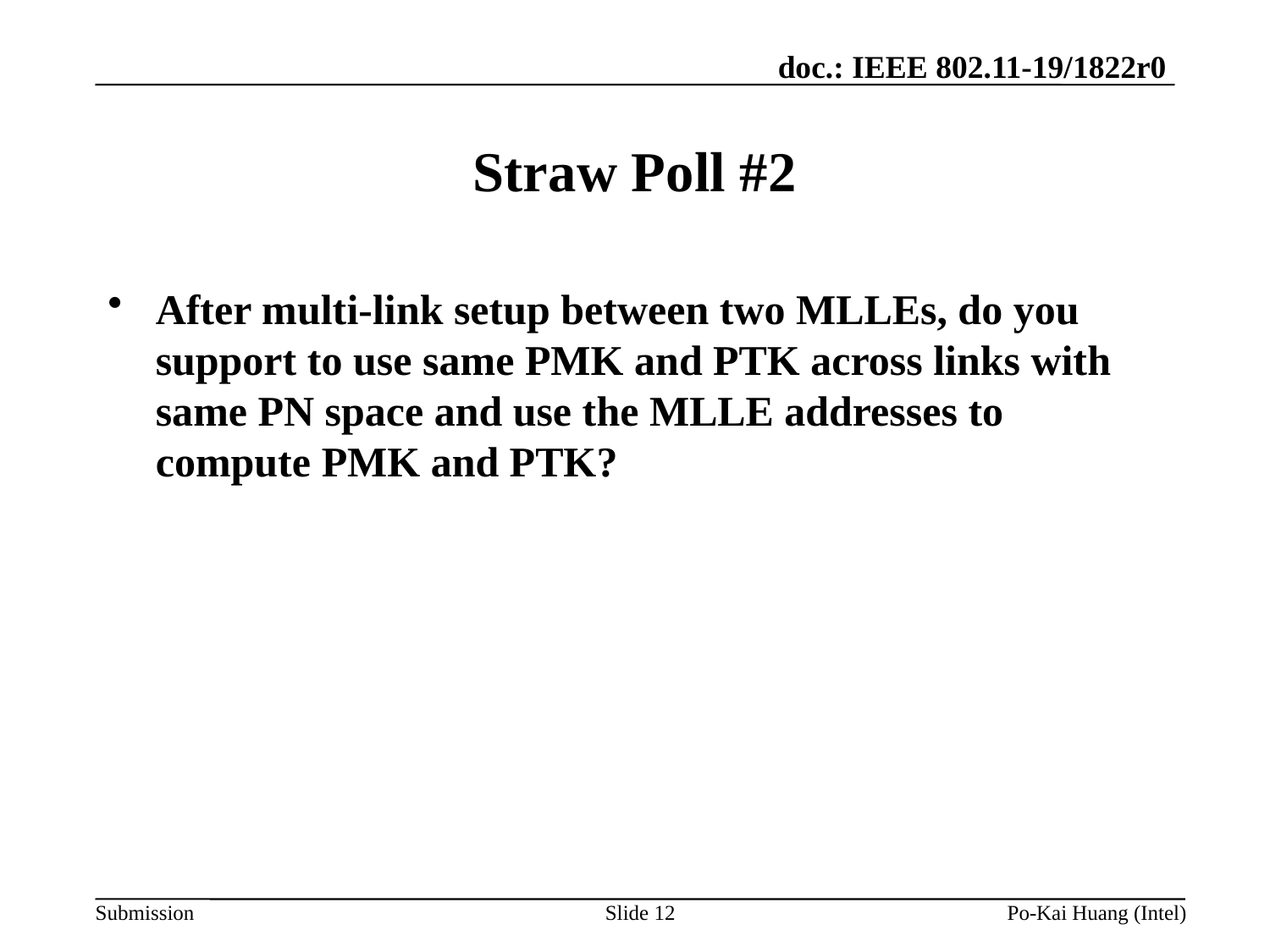

# Straw Poll #2
After multi-link setup between two MLLEs, do you support to use same PMK and PTK across links with same PN space and use the MLLE addresses to compute PMK and PTK?

Slide 12
Po-Kai Huang (Intel)